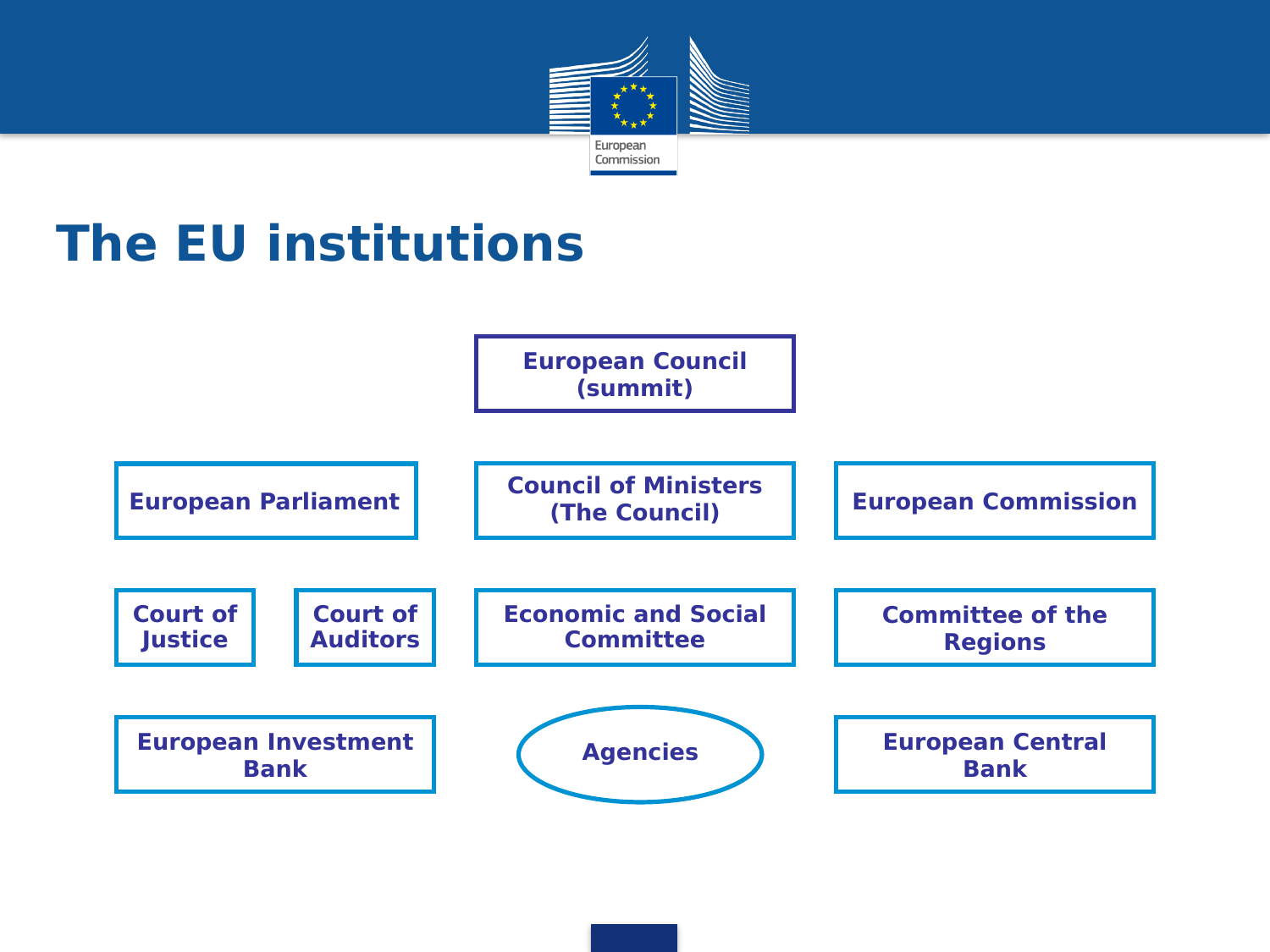

The EU institutions institutions
European Council (summit)
European Parliament
Council of Ministers
(The Council)
European Commission
Court of Justice
Court of Auditors
Economic and Social Committee
Committee of the Regions

European Investment Bank
European Central Bank
Agencies